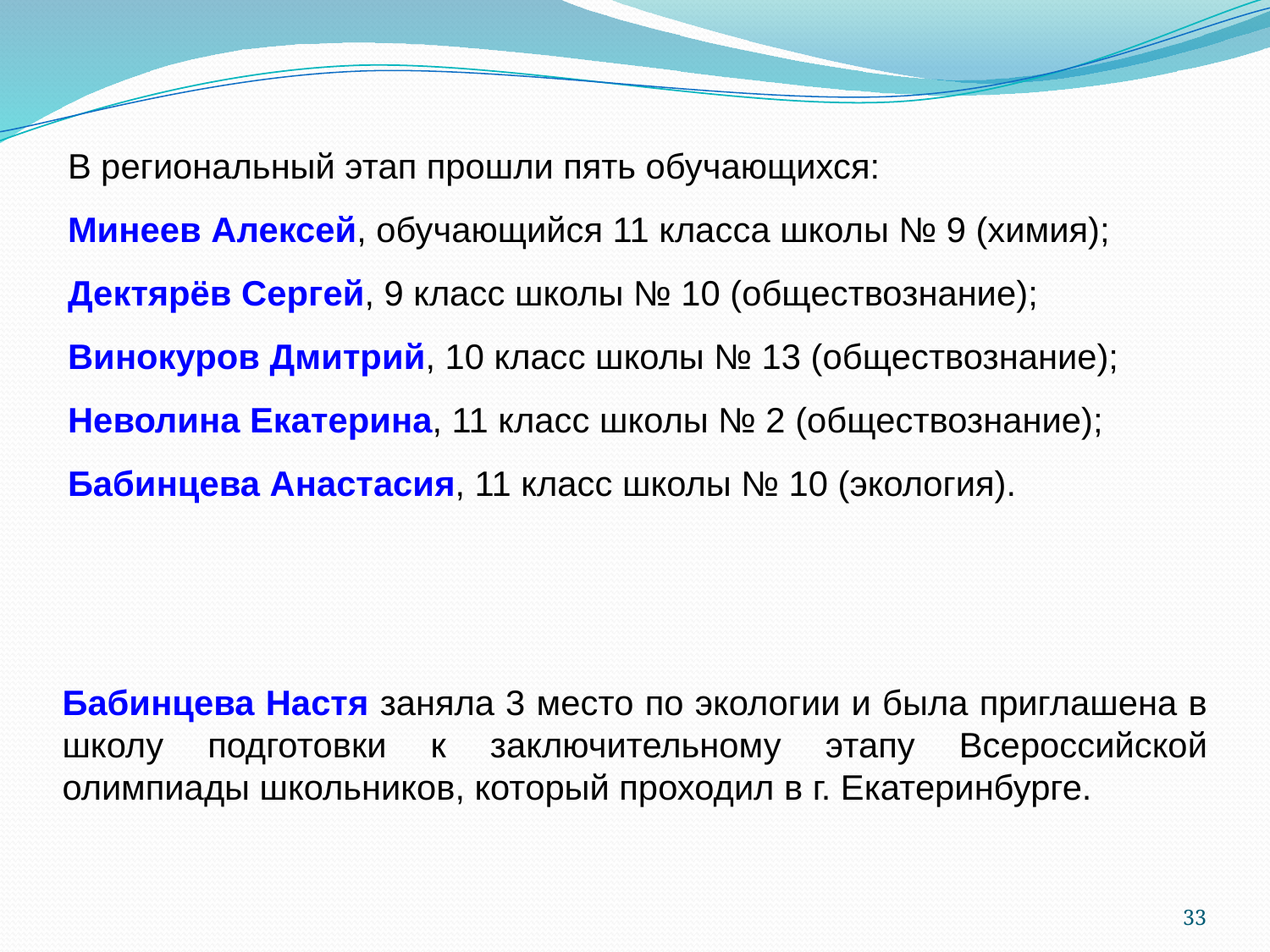

В региональный этап прошли пять обучающихся:
Минеев Алексей, обучающийся 11 класса школы № 9 (химия);
Дектярёв Сергей, 9 класс школы № 10 (обществознание);
Винокуров Дмитрий, 10 класс школы № 13 (обществознание);
Неволина Екатерина, 11 класс школы № 2 (обществознание);
Бабинцева Анастасия, 11 класс школы № 10 (экология).
Бабинцева Настя заняла 3 место по экологии и была приглашена в школу подготовки к заключительному этапу Всероссийской олимпиады школьников, который проходил в г. Екатеринбурге.
33